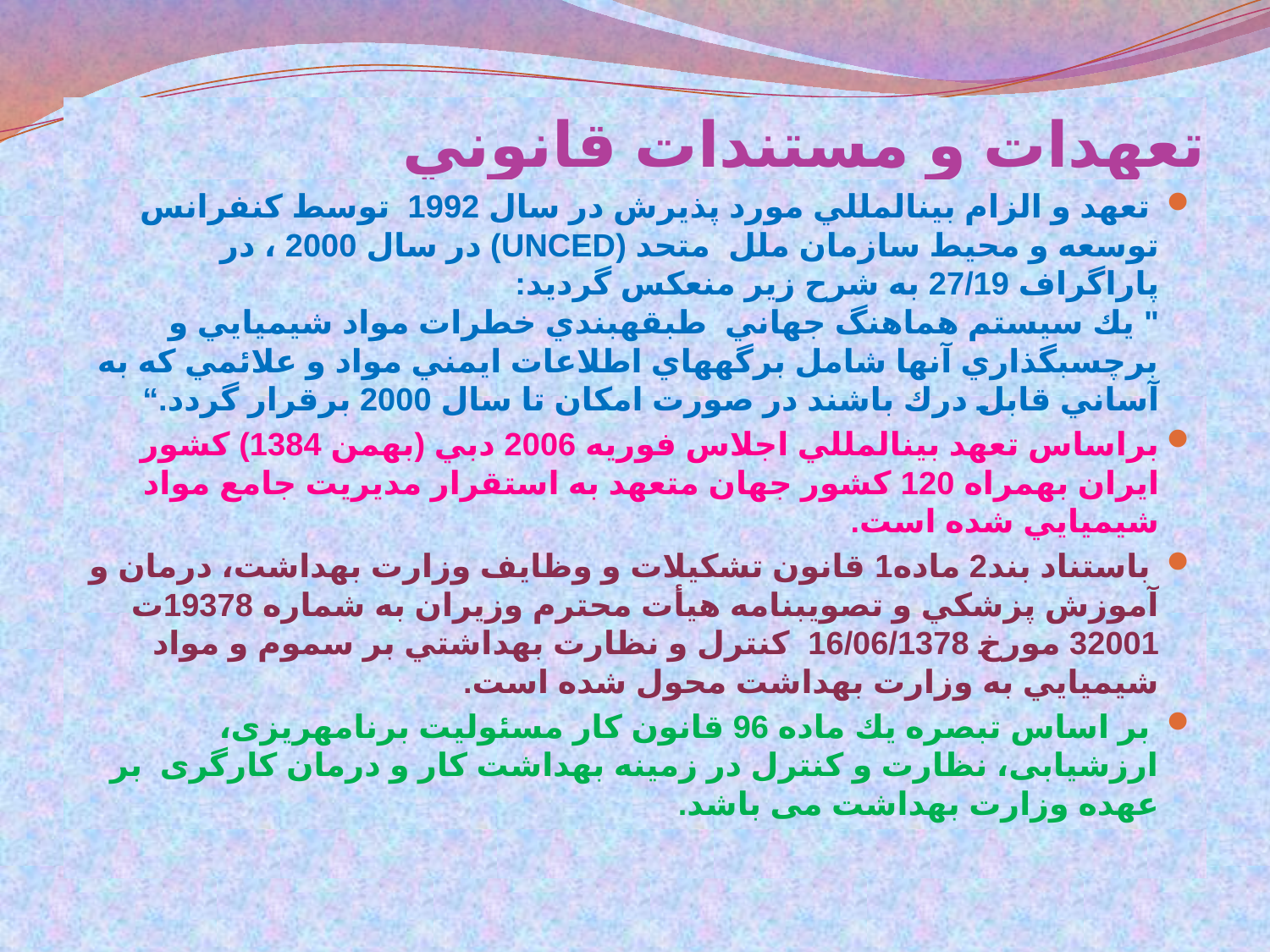

# تعهدات و مستندات قانوني
 تعهد و الزام بين­المللي مورد پذيرش در سال 1992  توسط كنفرانس  توسعه و محيط سازمان ملل  متحد (UNCED) در سال 2000 ، در پاراگراف 27/19 به شرح زير منعكس گرديد:
" يك سيستم هماهنگ جهاني  طبقه­بندي خطرات مواد شيميايي و برچسب­گذاري آنها شامل برگه­هاي اطلاعات ايمني مواد و علائمي كه به آساني قابل درك باشند در صورت امكان تا سال 2000 برقرار گردد.“
براساس تعهد بين­المللي اجلاس فوريه 2006 دبي (بهمن 1384) كشور ايران بهمراه 120 كشور جهان متعهد به استقرار مديريت جامع مواد شيميايي شده است.
 باستناد بند2 ماده1 قانون تشكيلات و وظايف وزارت بهداشت، درمان و آموزش پزشكي و تصويب­نامه هيأت محترم وزيران به شماره 19378ت 32001 مورخ 16/06/1378  كنترل و نظارت بهداشتي بر سموم و مواد شيميايي به وزارت بهداشت محول شده است.
 بر اساس تبصره يك ماده 96 قانون كار مسئولیت برنامه­ریزی، ارزشیابی، نظارت و کنترل در زمینه بهداشت کار و درمان کارگری  بر عهده وزارت بهداشت می باشد.